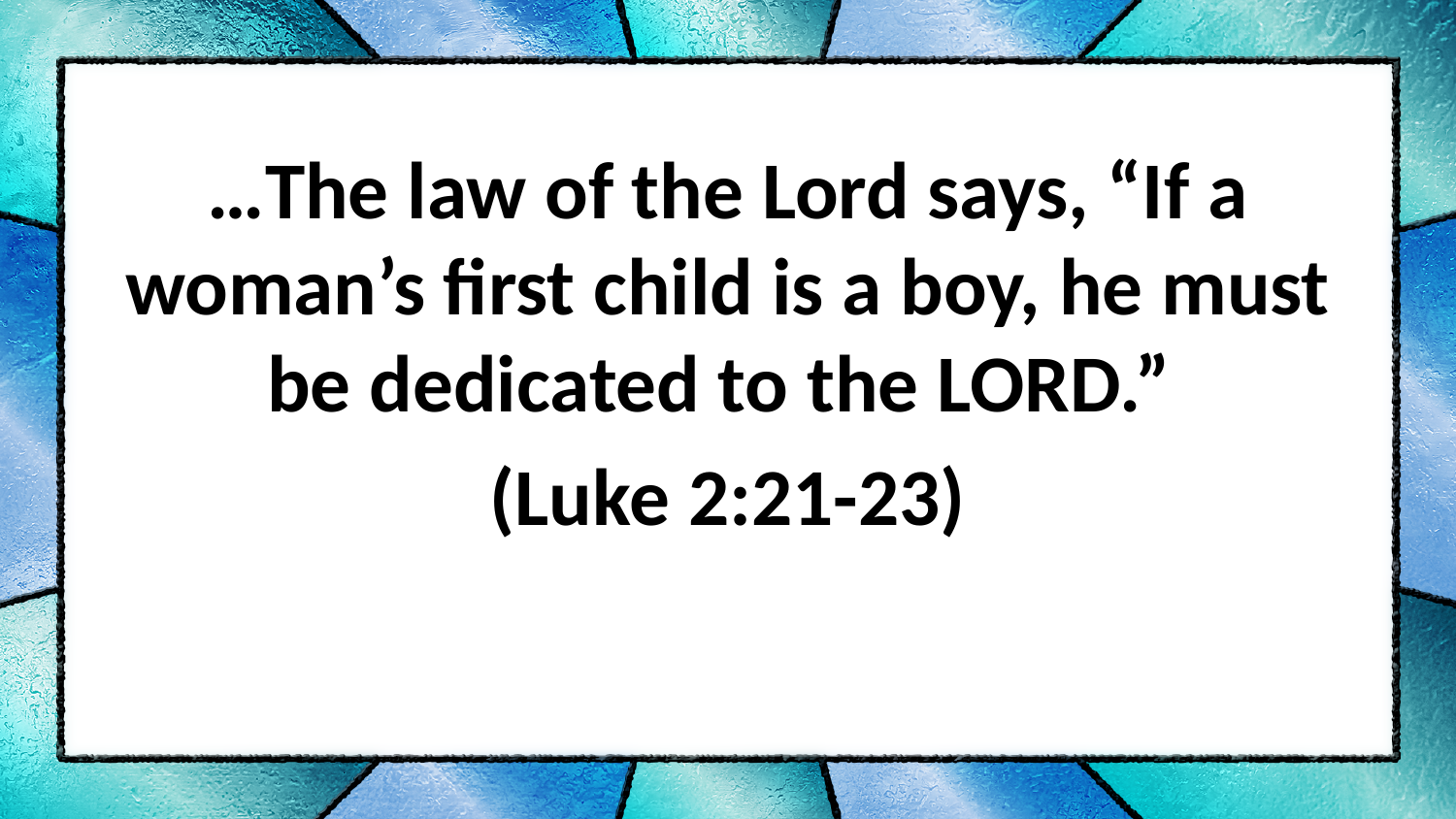

…The law of the Lord says, “If a woman’s first child is a boy, he must be dedicated to the LORD.”
(Luke 2:21-23)